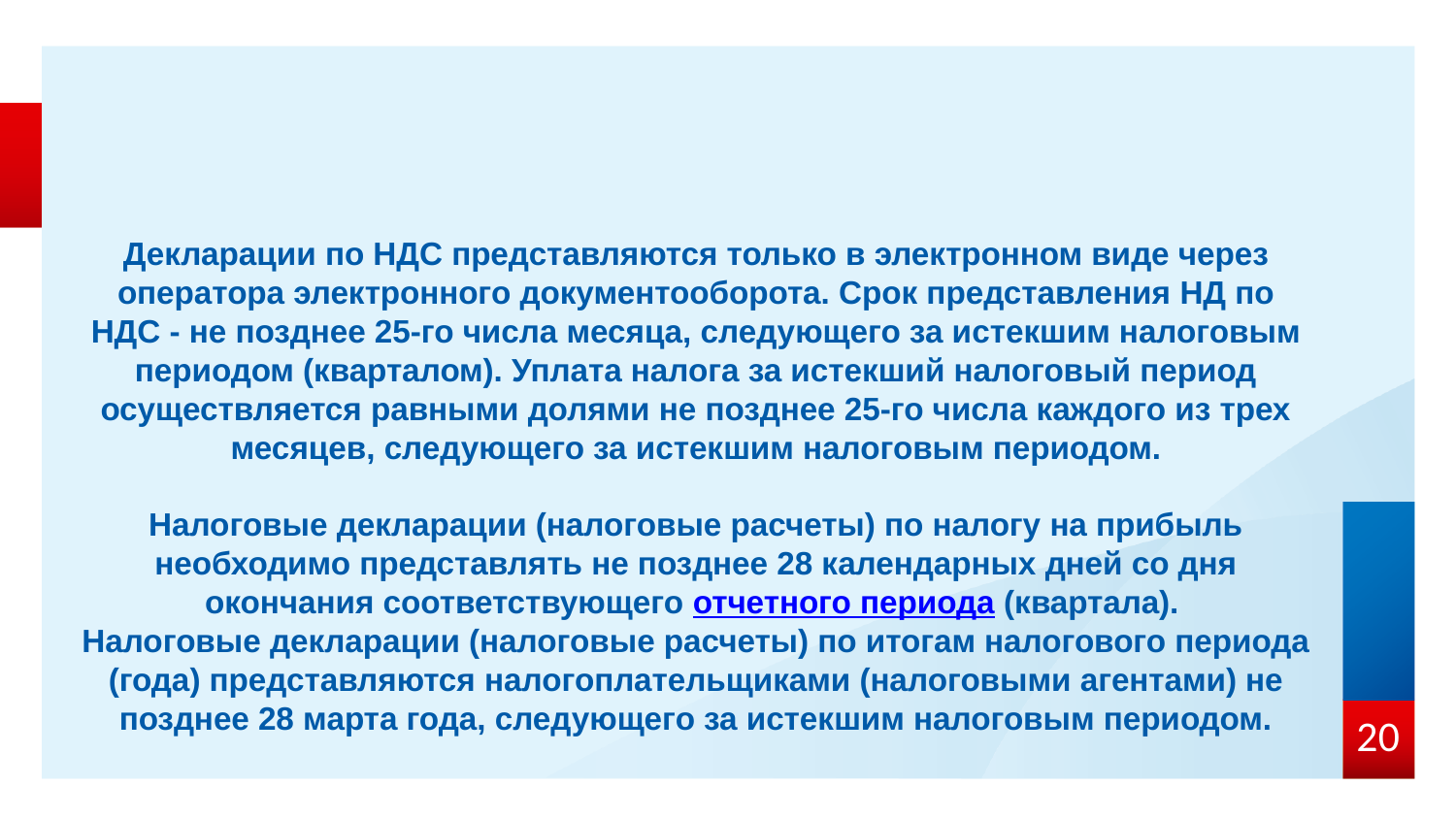

Декларации по НДС представляются только в электронном виде через оператора электронного документооборота. Срок представления НД по НДС - не позднее 25-го числа месяца, следующего за истекшим налоговым периодом (кварталом). Уплата налога за истекший налоговый период осуществляется равными долями не позднее 25-го числа каждого из трех месяцев, следующего за истекшим налоговым периодом.

Налоговые декларации (налоговые расчеты) по налогу на прибыль необходимо представлять не позднее 28 календарных дней со дня окончания соответствующего отчетного периода (квартала).
Налоговые декларации (налоговые расчеты) по итогам налогового периода (года) представляются налогоплательщиками (налоговыми агентами) не позднее 28 марта года, следующего за истекшим налоговым периодом.
20